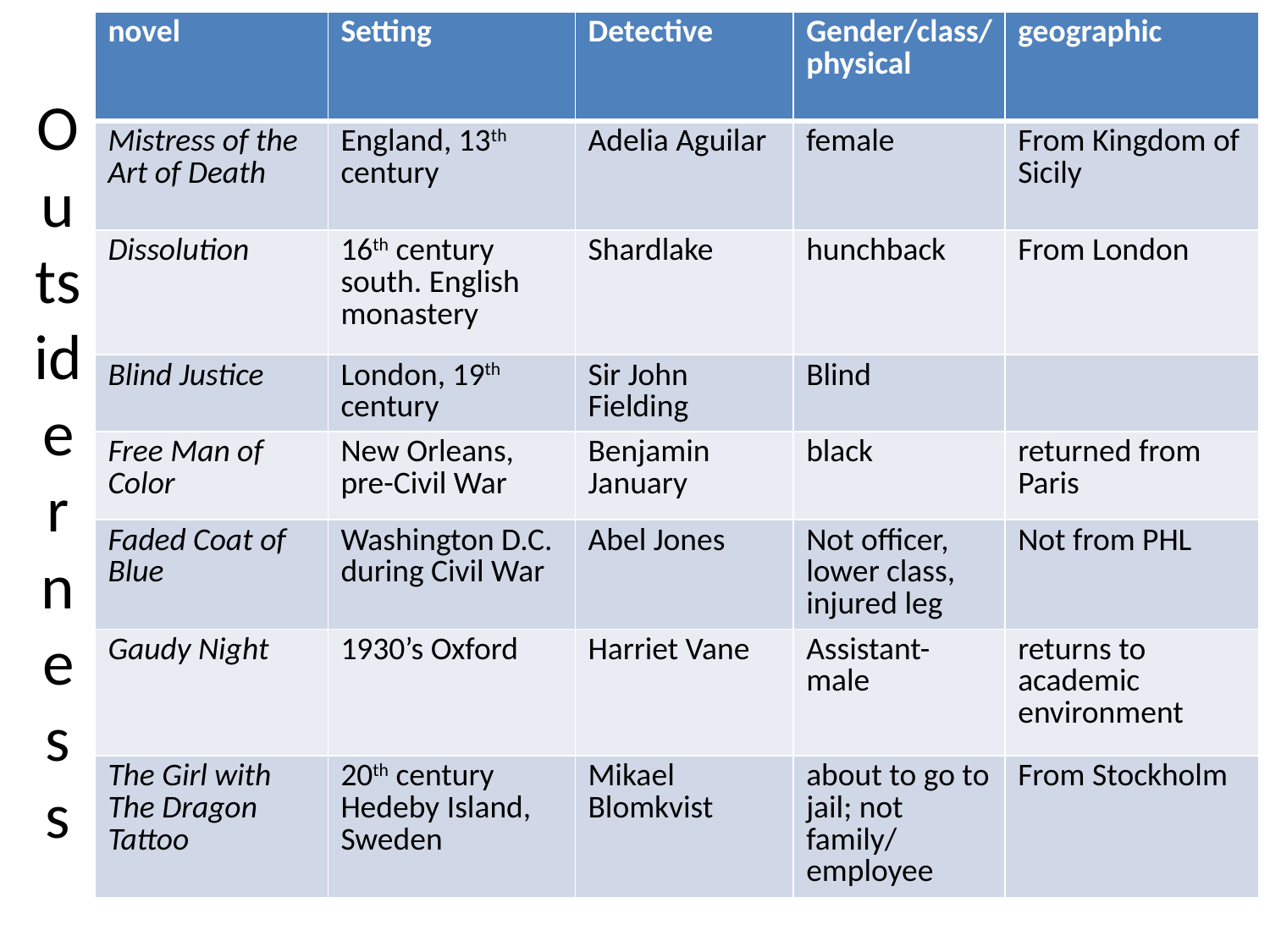

| novel | Setting | Detective | Gender/class/ physical | geographic |
| --- | --- | --- | --- | --- |
| Mistress of the Art of Death | England, 13th century | Adelia Aguilar | female | From Kingdom of Sicily |
| Dissolution | 16th century south. English monastery | Shardlake | hunchback | From London |
| Blind Justice | London, 19th century | Sir John Fielding | Blind |  |
| Free Man of Color | New Orleans, pre-Civil War | Benjamin January | black | returned from Paris |
| Faded Coat of Blue | Washington D.C. during Civil War | Abel Jones | Not officer, lower class, injured leg | Not from PHL |
| Gaudy Night | 1930’s Oxford | Harriet Vane | Assistant- male | returns to academic environment |
| The Girl with The Dragon Tattoo | 20th century Hedeby Island, Sweden | Mikael Blomkvist | about to go to jail; not family/ employee | From Stockholm |
# Outsiderness